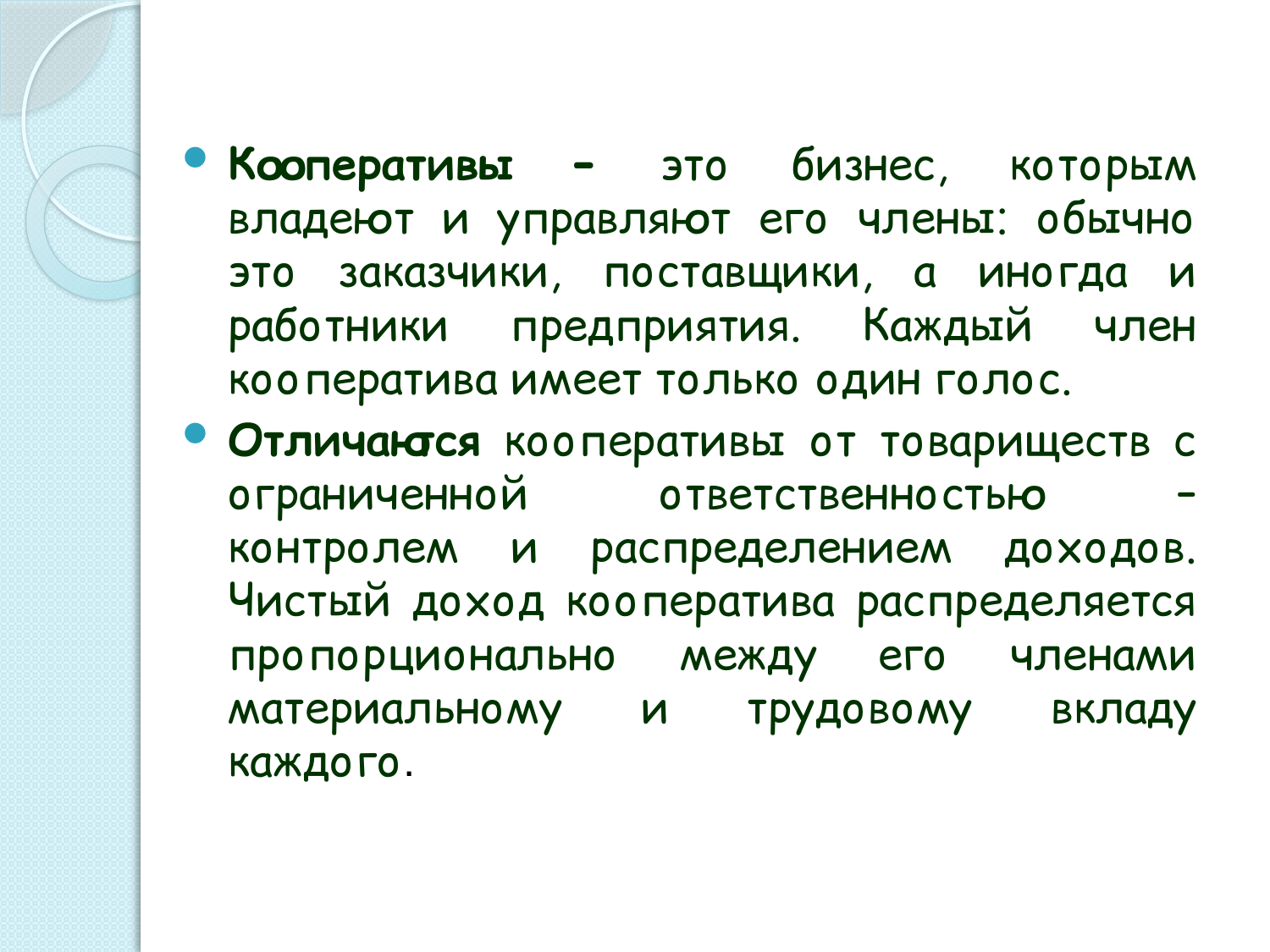

Кооперативы – это бизнес, которым владеют и управляют его члены: обычно это заказчики, поставщики, а иногда и работники предприятия. Каждый член кооператива имеет только один голос.
Отличаются кооперативы от товариществ с ограниченной ответственностью – контролем и распределением доходов. Чистый доход кооператива распределяется пропорционально между его членами материальному и трудовому вкладу каждого.